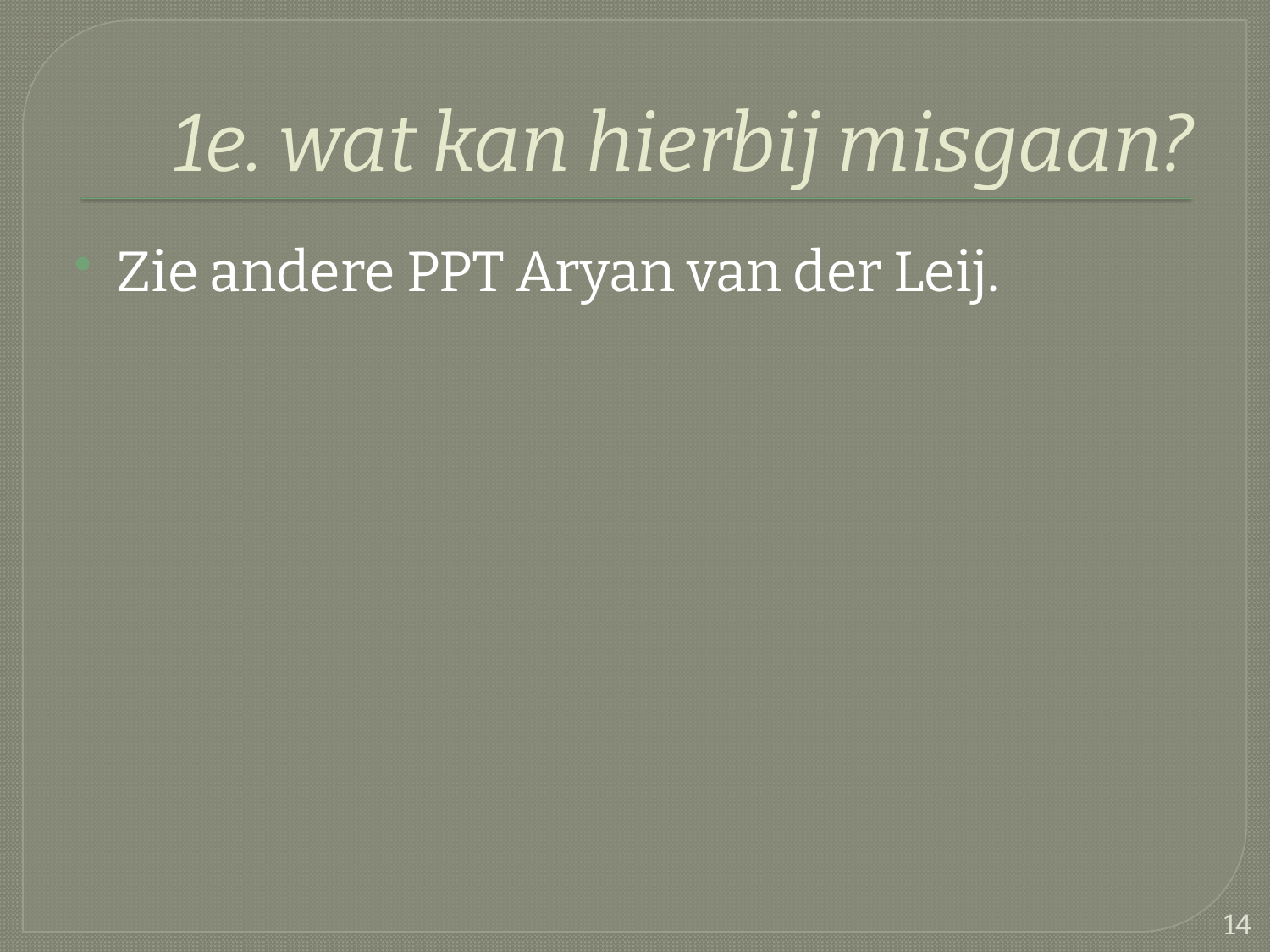

# 1e. wat kan hierbij misgaan?
Zie andere PPT Aryan van der Leij.
14